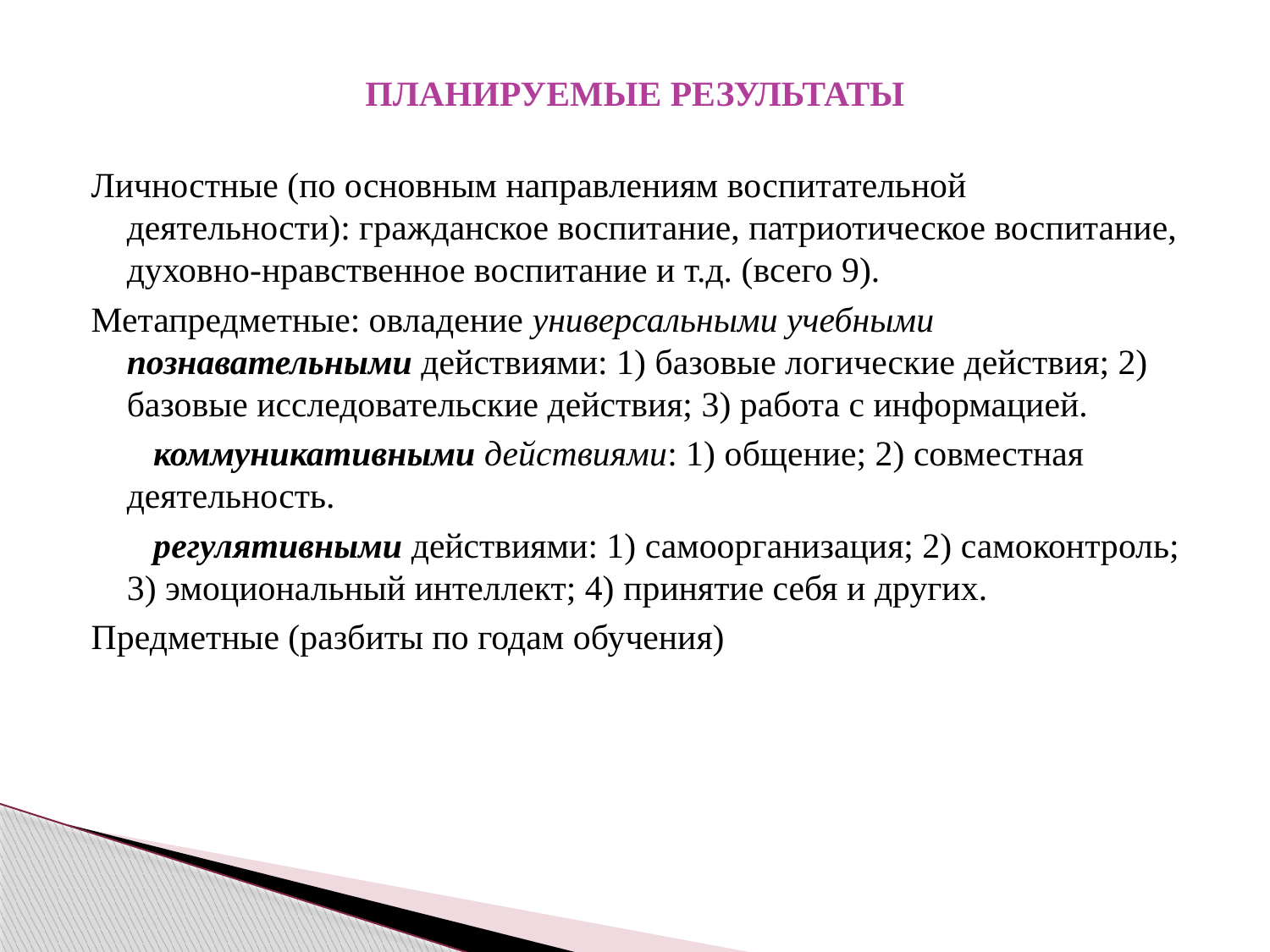

# ПЛАНИРУЕМЫЕ РЕЗУЛЬТАТЫ
Личностные (по основным направлениям воспитательной деятельности): гражданское воспитание, патриотическое воспитание, духовно-нравственное воспитание и т.д. (всего 9).
Метапредметные: овладение универсальными учебными познавательными действиями: 1) базовые логические действия; 2) базовые исследовательские действия; 3) работа с информацией.
       коммуникативными действиями: 1) общение; 2) совместная деятельность.
       регулятивными действиями: 1) самоорганизация; 2) самоконтроль; 3) эмоциональный интеллект; 4) принятие себя и других.
Предметные (разбиты по годам обучения)